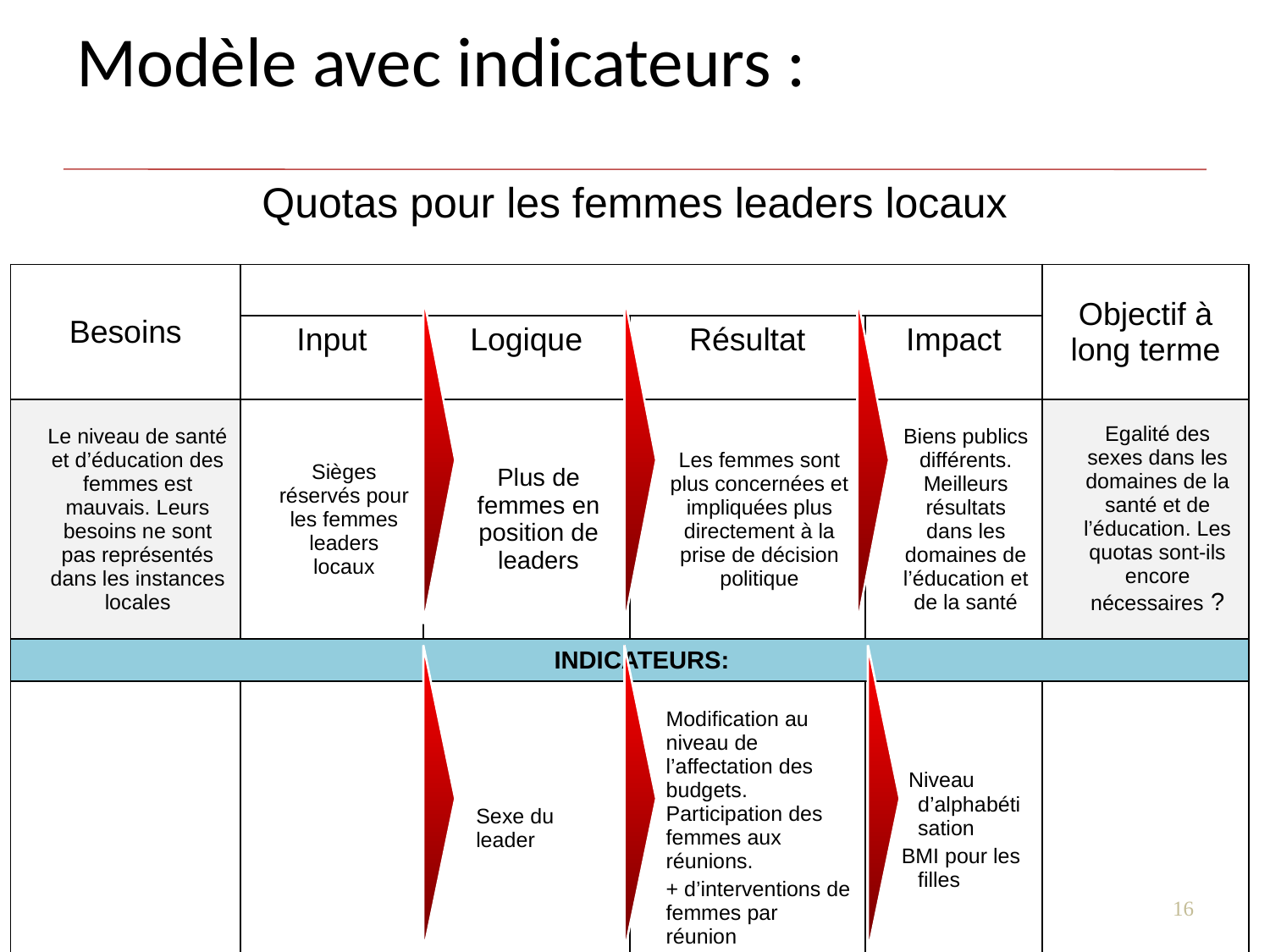

# Modèle avec indicateurs :
Quotas pour les femmes leaders locaux
| Besoins |  |  |  |  | Objectif à long terme |
| --- | --- | --- | --- | --- | --- |
|  | Input | Logique | Résultat | Impact |  |
| Le niveau de santé et d’éducation des femmes est mauvais. Leurs besoins ne sont pas représentés dans les instances locales | Sièges réservés pour les femmes leaders locaux | Plus de femmes en position de leaders | Les femmes sont plus concernées et impliquées plus directement à la prise de décision politique | Biens publics différents. Meilleurs résultats dans les domaines de l’éducation et de la santé | Egalité des sexes dans les domaines de la santé et de l’éducation. Les quotas sont-ils encore nécessaires ? |
| INDICATEURS: |  |  |  |  |  |
|  |  | Sexe du leader | Modification au niveau de l’affectation des budgets. Participation des femmes aux réunions. + d’interventions de femmes par réunion | Niveau d’alphabétisation BMI pour les filles |  |

16